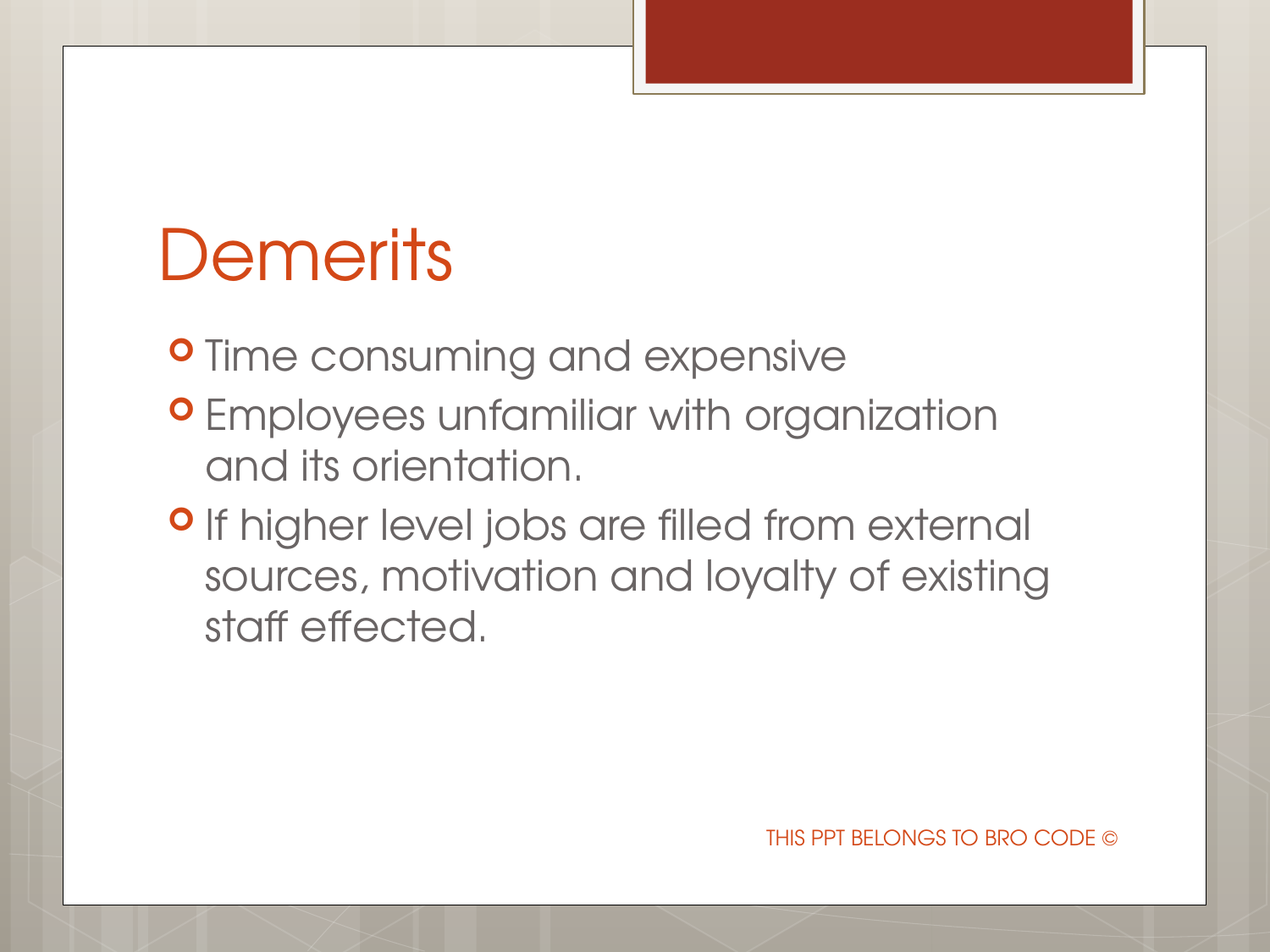

# Demerits
Time consuming and expensive
Employees unfamiliar with organization and its orientation.
If higher level jobs are filled from external sources, motivation and loyalty of existing staff effected.
THIS PPT BELONGS TO BRO CODE ©